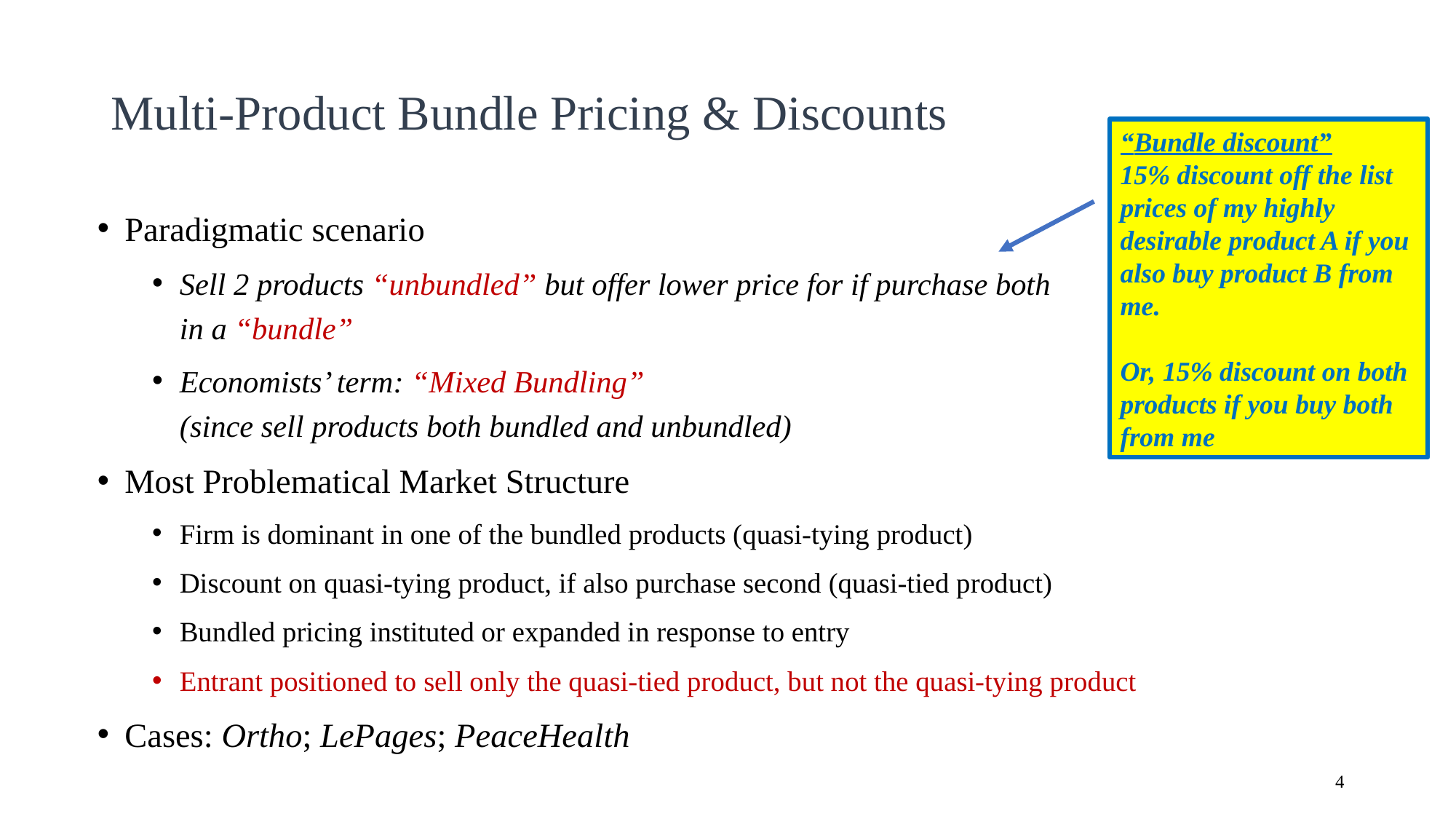

# Multi-Product Bundle Pricing & Discounts
“Bundle discount”
15% discount off the list prices of my highly desirable product A if you also buy product B from me.

Or, 15% discount on both products if you buy both from me
Paradigmatic scenario
Sell 2 products “unbundled” but offer lower price for if purchase both
in a “bundle”
Economists’ term: “Mixed Bundling”
(since sell products both bundled and unbundled)
Most Problematical Market Structure
Firm is dominant in one of the bundled products (quasi-tying product)
Discount on quasi-tying product, if also purchase second (quasi-tied product)
Bundled pricing instituted or expanded in response to entry
Entrant positioned to sell only the quasi-tied product, but not the quasi-tying product
Cases: Ortho; LePages; PeaceHealth

4